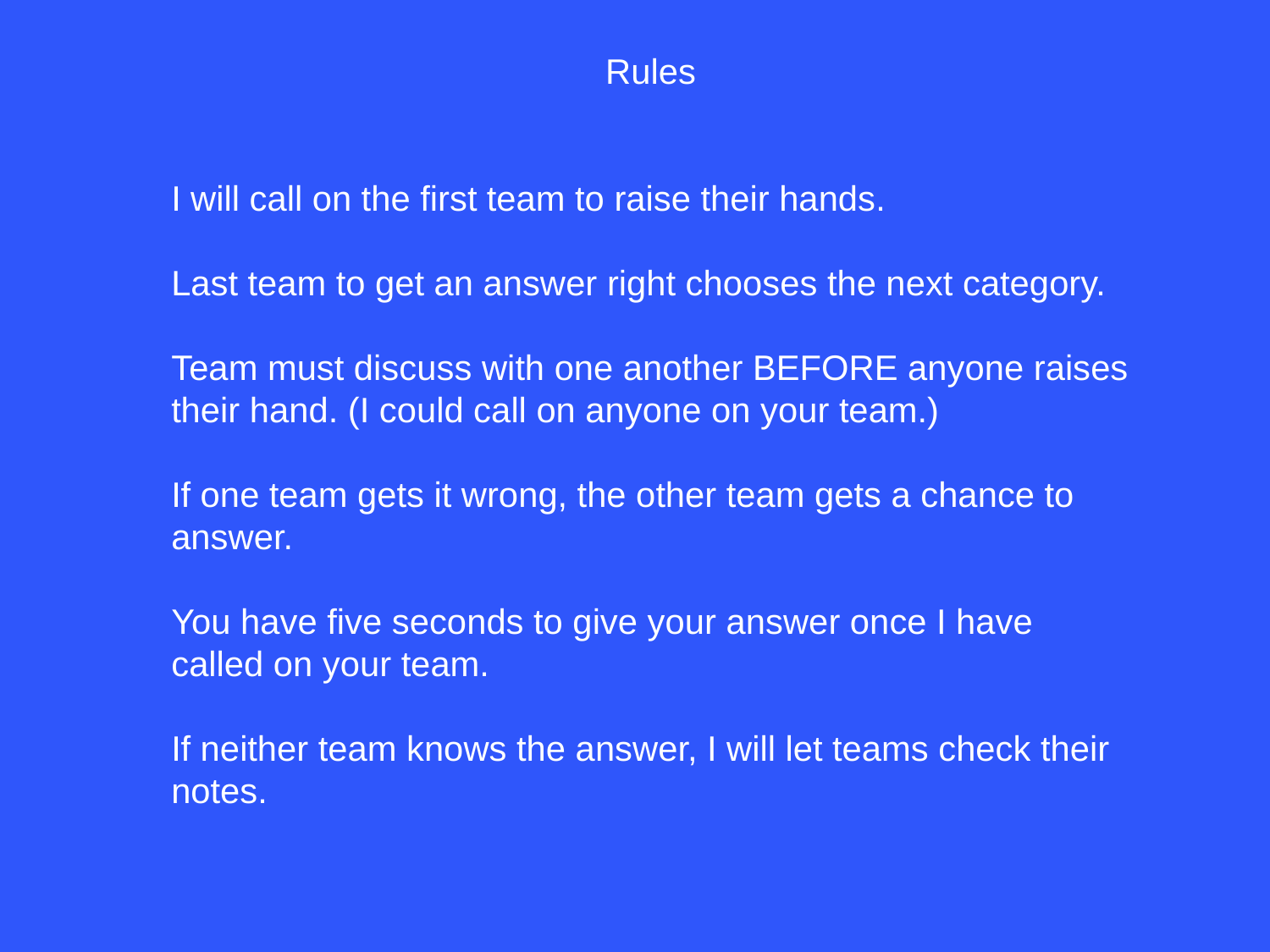

Rules

I will call on the first team to raise their hands.

Last team to get an answer right chooses the next category.

Team must discuss with one another BEFORE anyone raises their hand. (I could call on anyone on your team.)

If one team gets it wrong, the other team gets a chance to answer.

You have five seconds to give your answer once I have called on your team.

If neither team knows the answer, I will let teams check their notes.